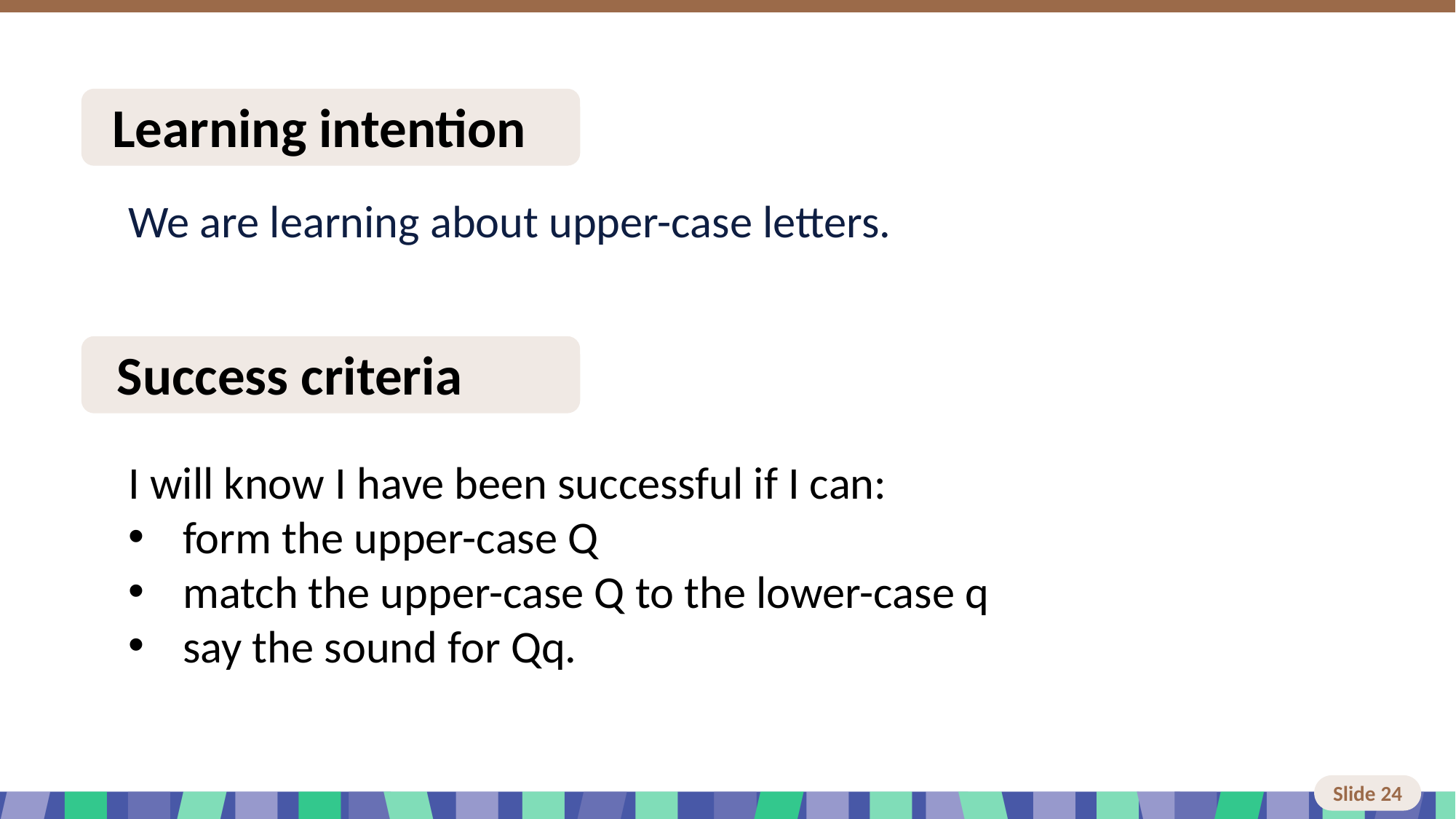

# Slide 24 Learning intention and success criteria
We are learning about upper-case letters.

I will know I have been successful if I can:
form the upper-case Q
match the upper-case Q to the lower-case q
say the sound for Qq.